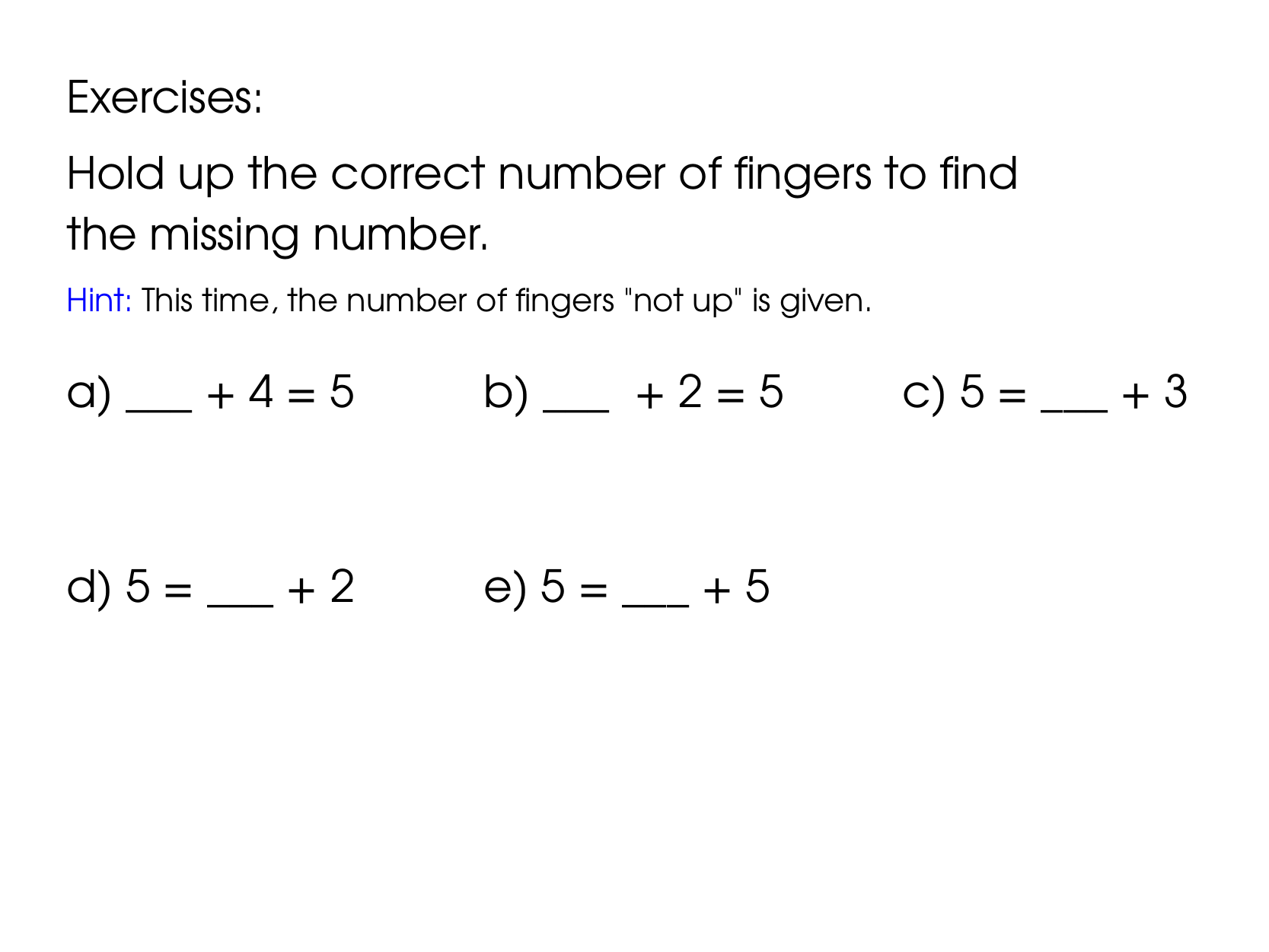

Exercises:
Hold up the correct number of fingers to find the missing number.
Hint: This time, the number of fingers "not up" is given.
a) ___ + 4 = 5
b) ___  + 2 = 5
c) 5 = ___ + 3
d) 5 = ___ + 2
e) 5 = ___ + 5